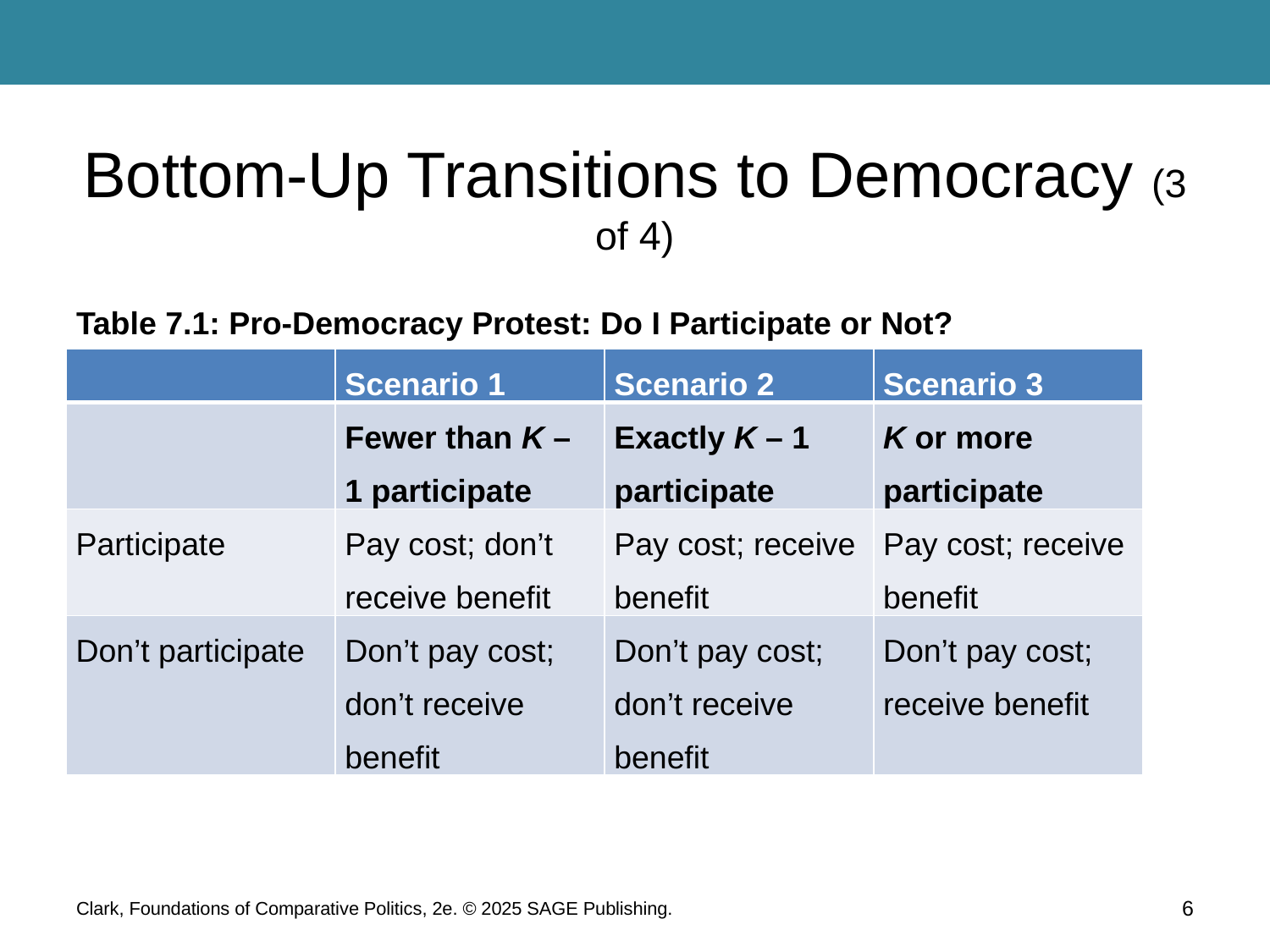

# Bottom-Up Transitions to Democracy (3 of 4)
Table 7.1: Pro-Democracy Protest: Do I Participate or Not?

|  | Scenario 1 | Scenario 2 | Scenario 3 |
| --- | --- | --- | --- |
|  | Fewer than K – 1 participate | Exactly K – 1 participate | K or more participate |
| Participate | Pay cost; don’t receive benefit | Pay cost; receive benefit | Pay cost; receive benefit |
| Don’t participate | Don’t pay cost; don’t receive benefit | Don’t pay cost; don’t receive benefit | Don’t pay cost; receive benefit |
Clark, Foundations of Comparative Politics, 2e. © 2025 SAGE Publishing.
6